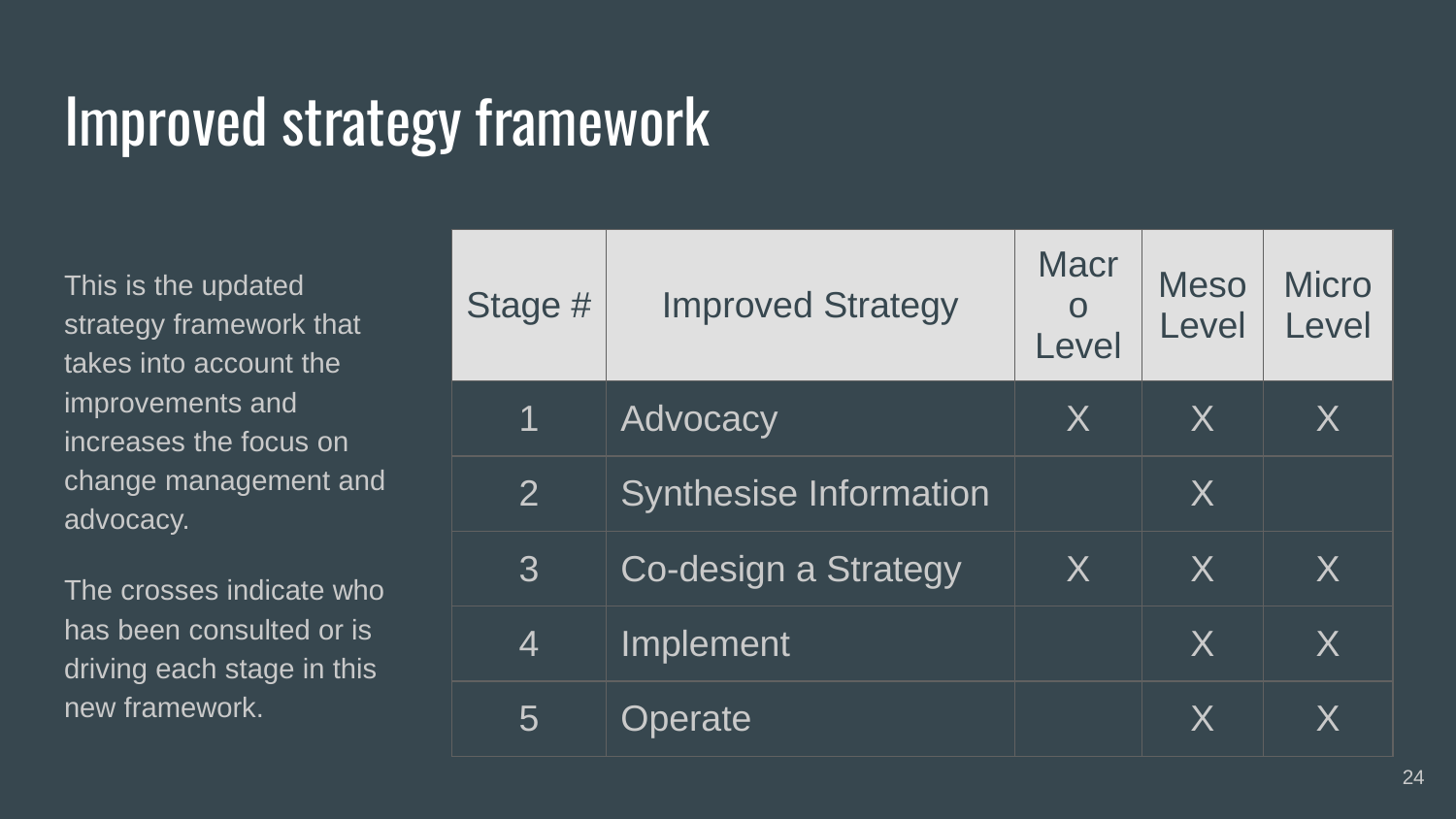

# Improved strategy framework
| Stage # | Improved Strategy | Macro Level | Meso Level | Micro Level |
| --- | --- | --- | --- | --- |
| 1 | Advocacy | X | X | X |
| 2 | Synthesise Information |  | X |  |
| 3 | Co-design a Strategy | X | X | X |
| 4 | Implement |  | X | X |
| 5 | Operate |  | X | X |
This is the updated strategy framework that takes into account the improvements and increases the focus on change management and advocacy.
The crosses indicate who has been consulted or is driving each stage in this new framework.
24